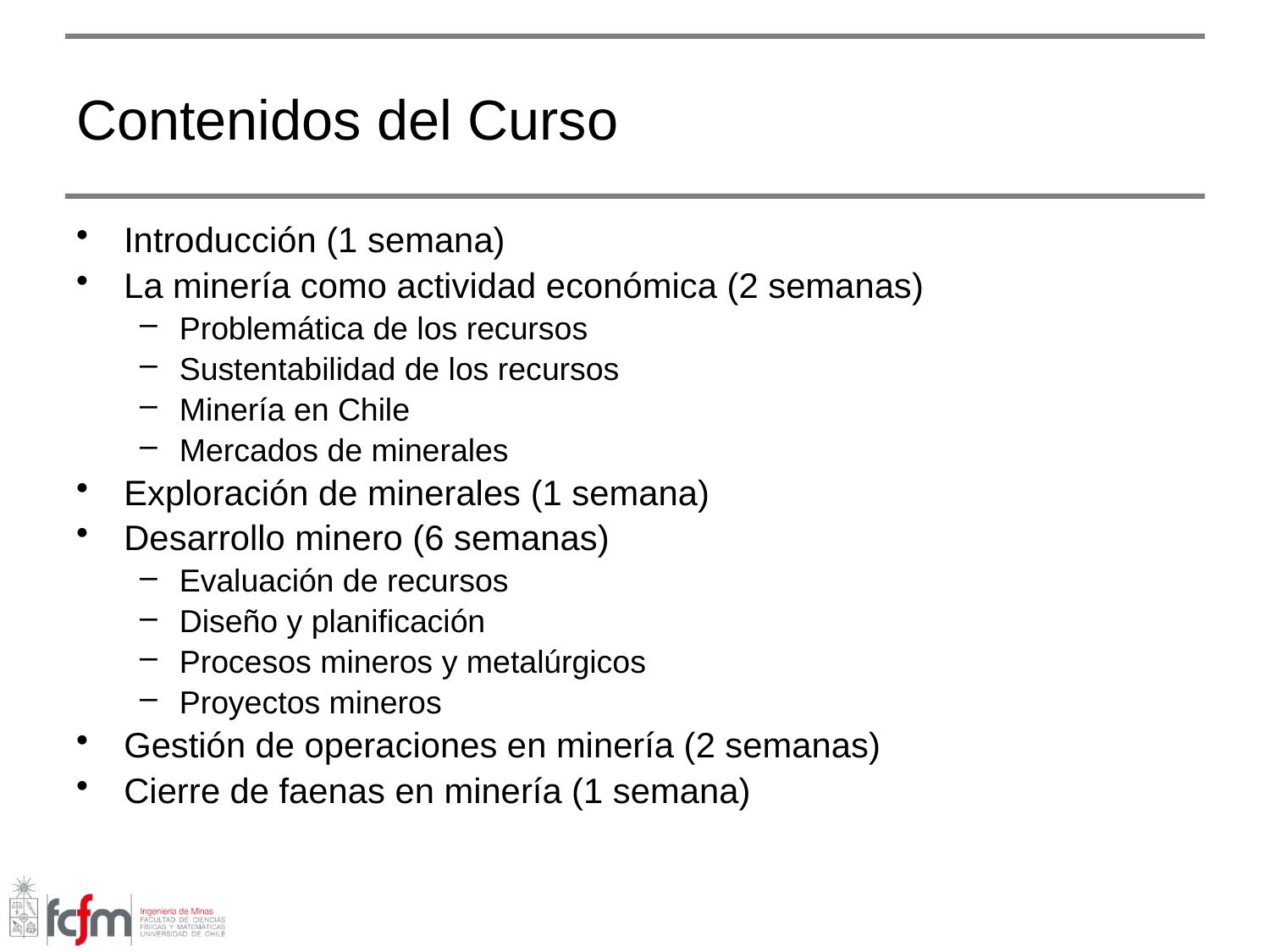

# Contenidos del Curso
Introducción (1 semana)
La minería como actividad económica (2 semanas)
Problemática de los recursos
Sustentabilidad de los recursos
Minería en Chile
Mercados de minerales
Exploración de minerales (1 semana)
Desarrollo minero (6 semanas)
Evaluación de recursos
Diseño y planificación
Procesos mineros y metalúrgicos
Proyectos mineros
Gestión de operaciones en minería (2 semanas)
Cierre de faenas en minería (1 semana)